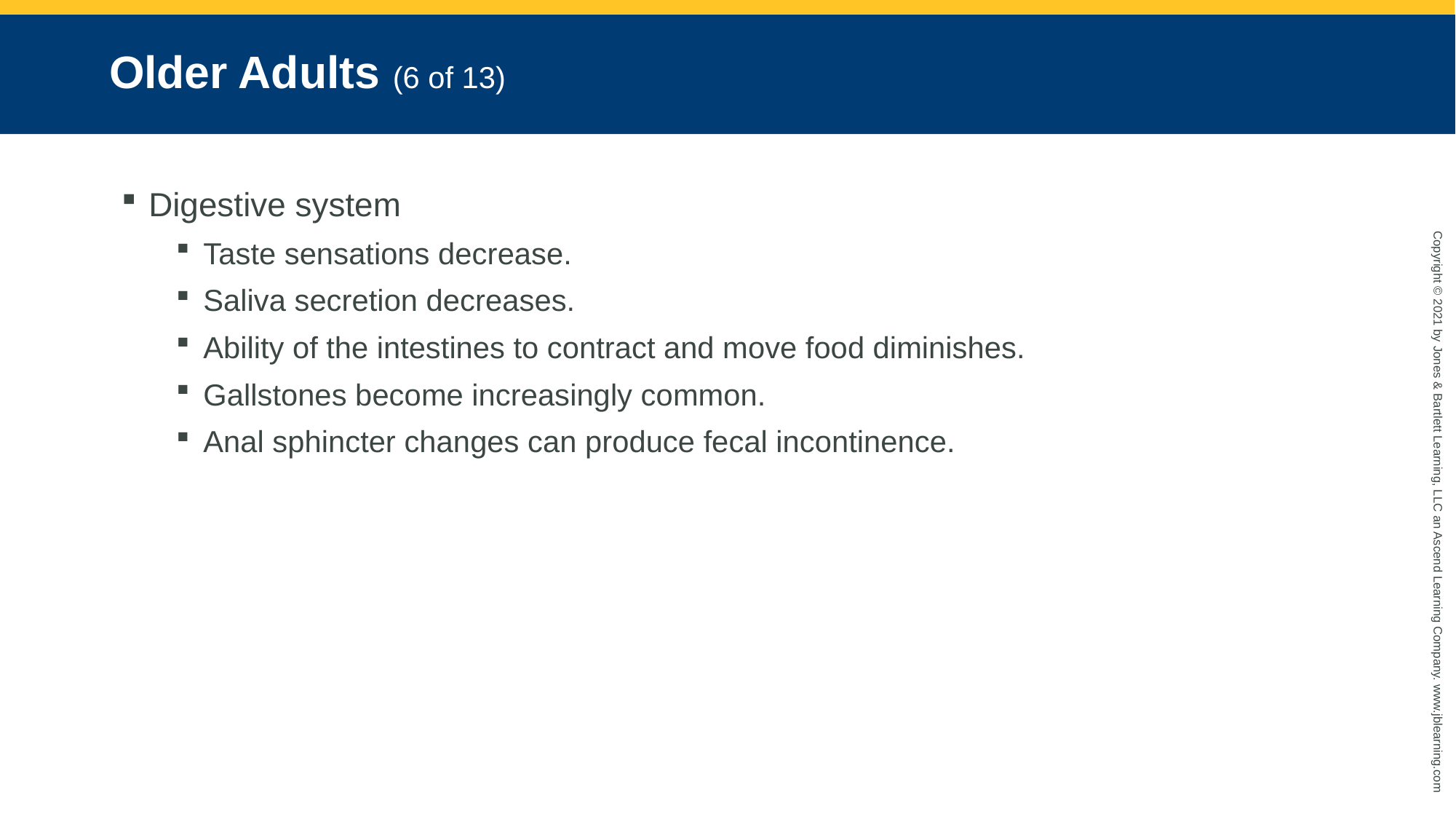

# Older Adults (6 of 13)
Digestive system
Taste sensations decrease.
Saliva secretion decreases.
Ability of the intestines to contract and move food diminishes.
Gallstones become increasingly common.
Anal sphincter changes can produce fecal incontinence.